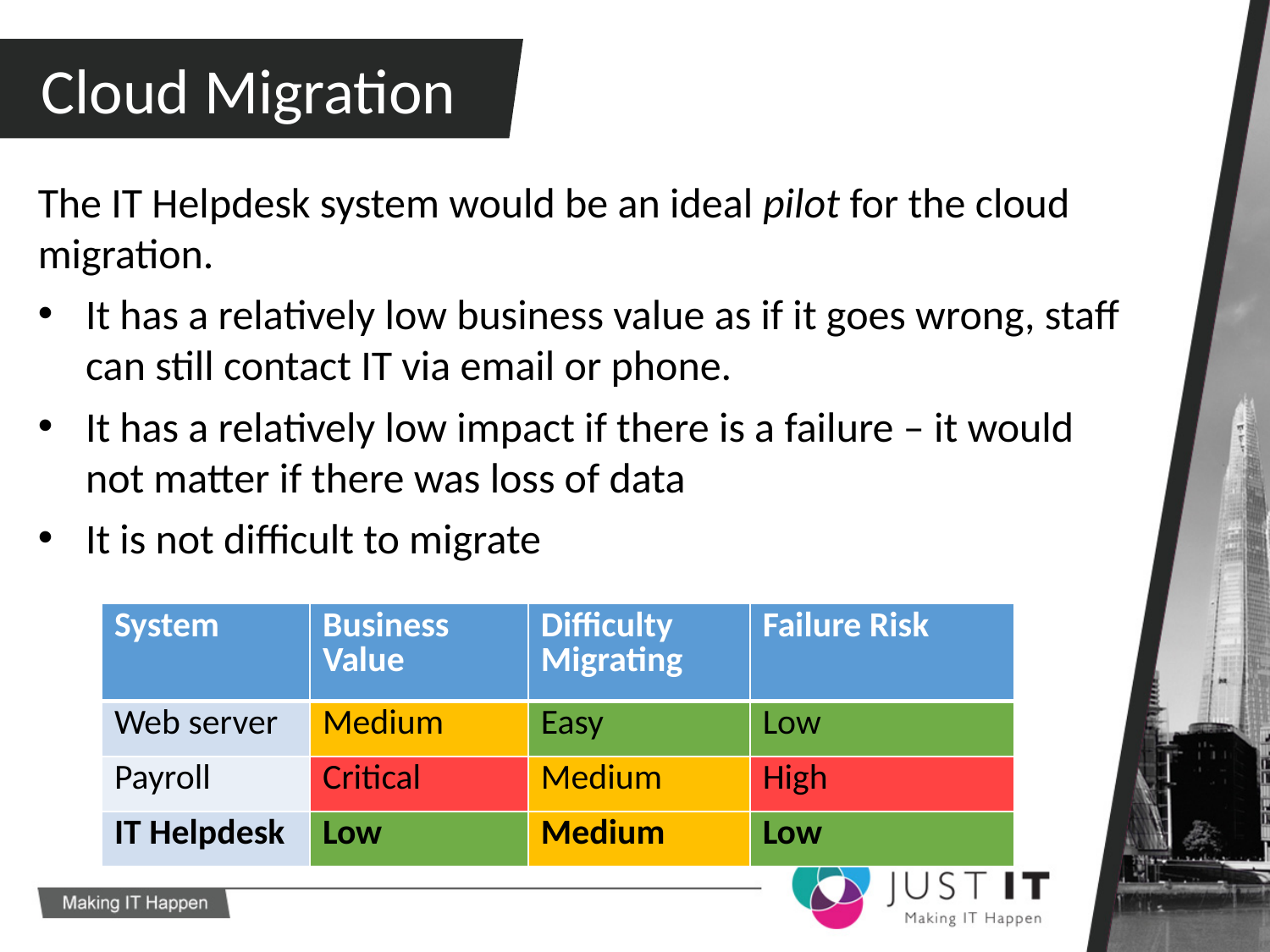

Cloud Migration
The IT Helpdesk system would be an ideal pilot for the cloud migration.
It has a relatively low business value as if it goes wrong, staff can still contact IT via email or phone.
It has a relatively low impact if there is a failure – it would not matter if there was loss of data
It is not difficult to migrate

| System | Business Value | Difficulty Migrating | Failure Risk |
| --- | --- | --- | --- |
| Web server | Medium | Easy | Low |
| Payroll | Critical | Medium | High |
| IT Helpdesk | Low | Medium | Low |